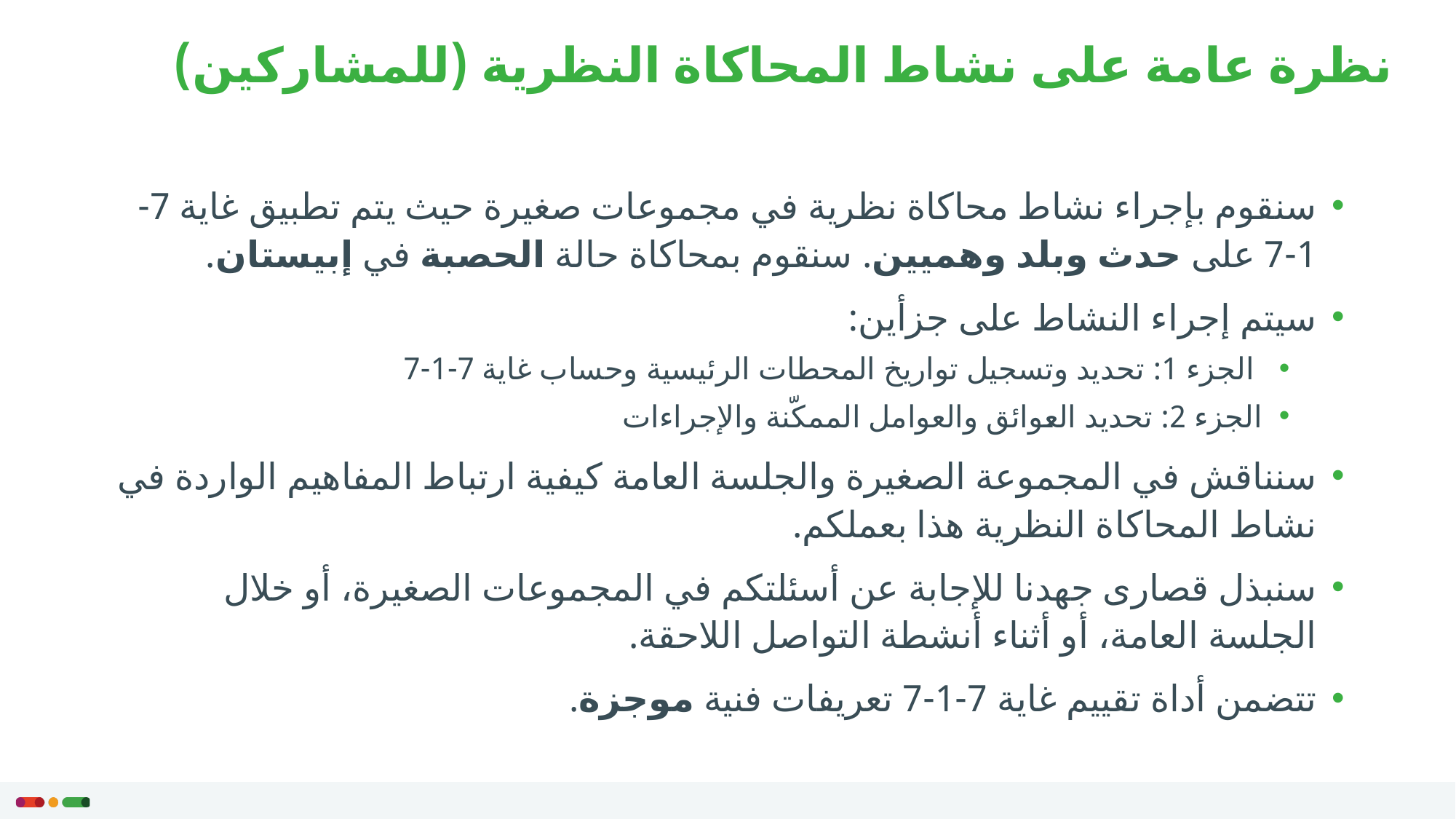

# نظرة عامة على نشاط المحاكاة النظرية (للمشاركين)
سنقوم بإجراء نشاط محاكاة نظرية في مجموعات صغيرة حيث يتم تطبيق غاية 7-1-7 على حدث وبلد وهميين. سنقوم بمحاكاة حالة الحصبة في إبيستان.
سيتم إجراء النشاط على جزأين:
 الجزء 1: تحديد وتسجيل تواريخ المحطات الرئيسية وحساب غاية 7-1-7
الجزء 2: تحديد العوائق والعوامل الممكّنة والإجراءات
سنناقش في المجموعة الصغيرة والجلسة العامة كيفية ارتباط المفاهيم الواردة في نشاط المحاكاة النظرية هذا بعملكم.
سنبذل قصارى جهدنا للإجابة عن أسئلتكم في المجموعات الصغيرة، أو خلال الجلسة العامة، أو أثناء أنشطة التواصل اللاحقة.
تتضمن أداة تقييم غاية 7-1-7 تعريفات فنية موجزة.